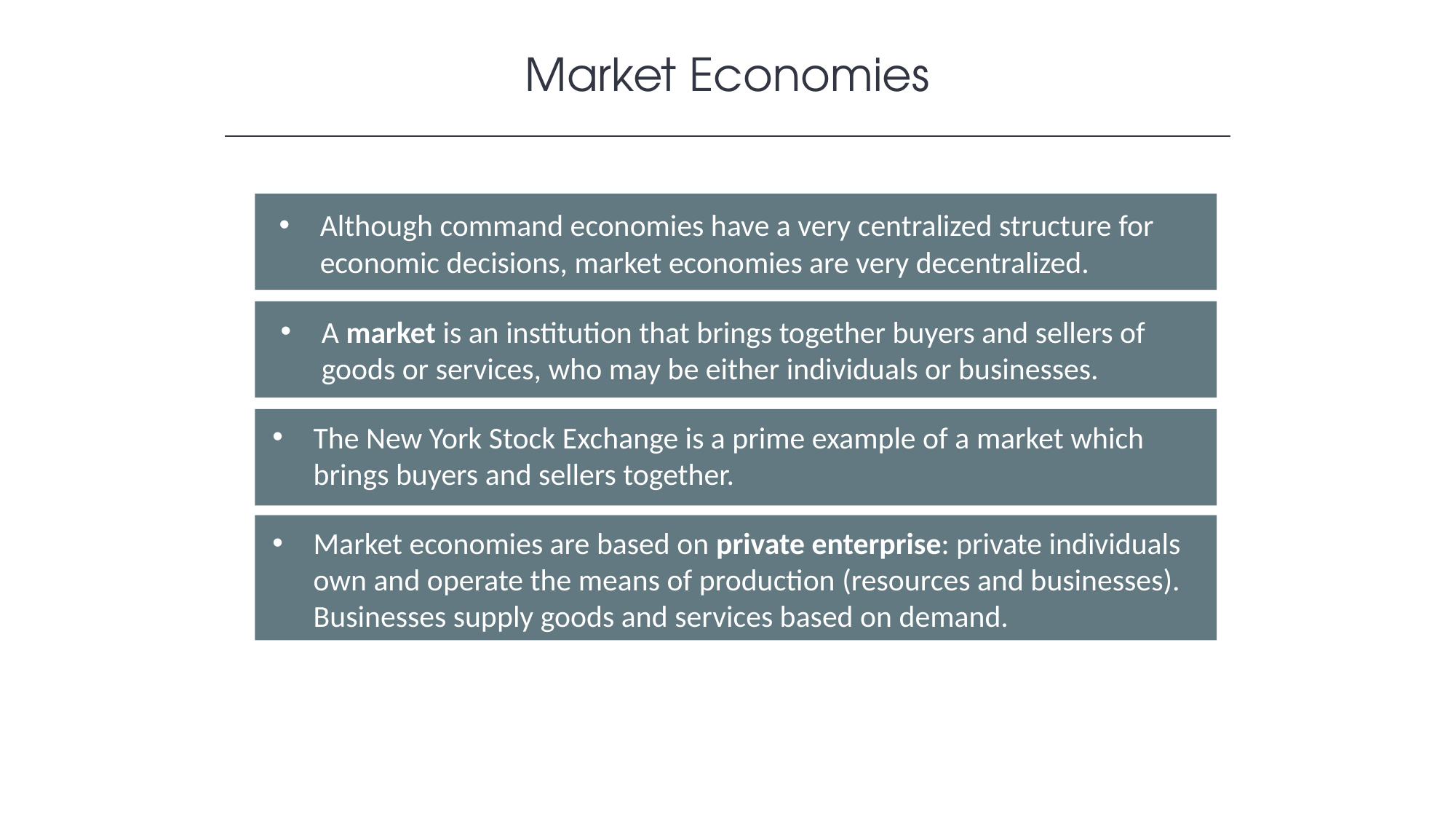

Market Economies

Although command economies have a very centralized structure for economic decisions, market economies are very decentralized.

A market is an institution that brings together buyers and sellers of goods or services, who may be either individuals or businesses.

The New York Stock Exchange is a prime example of a market which brings buyers and sellers together.

Market economies are based on private enterprise: private individuals own and operate the means of production (resources and businesses). Businesses supply goods and services based on demand.